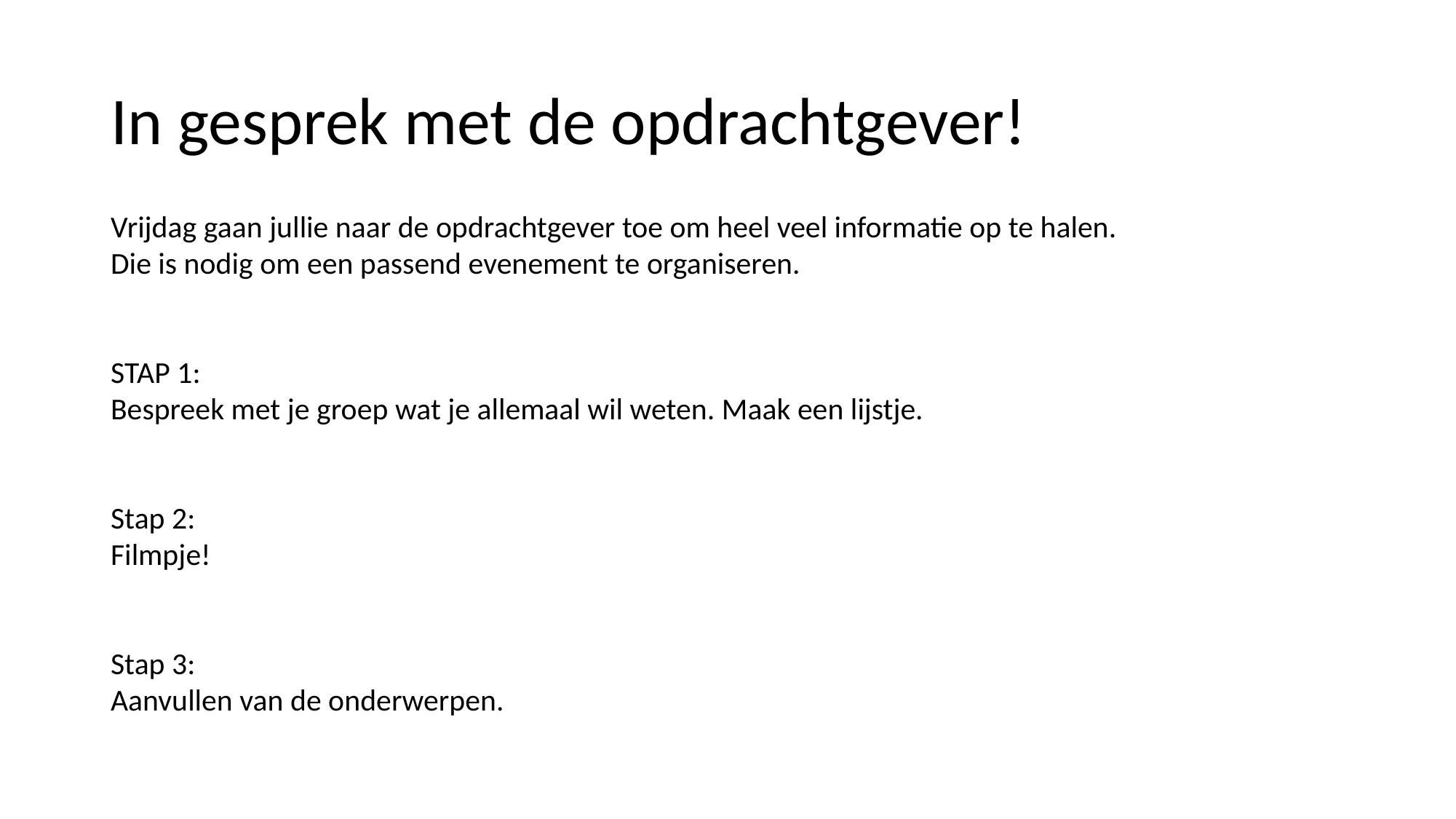

# In gesprek met de opdrachtgever!
Vrijdag gaan jullie naar de opdrachtgever toe om heel veel informatie op te halen.
Die is nodig om een passend evenement te organiseren.

STAP 1:
Bespreek met je groep wat je allemaal wil weten. Maak een lijstje.

Stap 2:
Filmpje!

Stap 3:
Aanvullen van de onderwerpen.